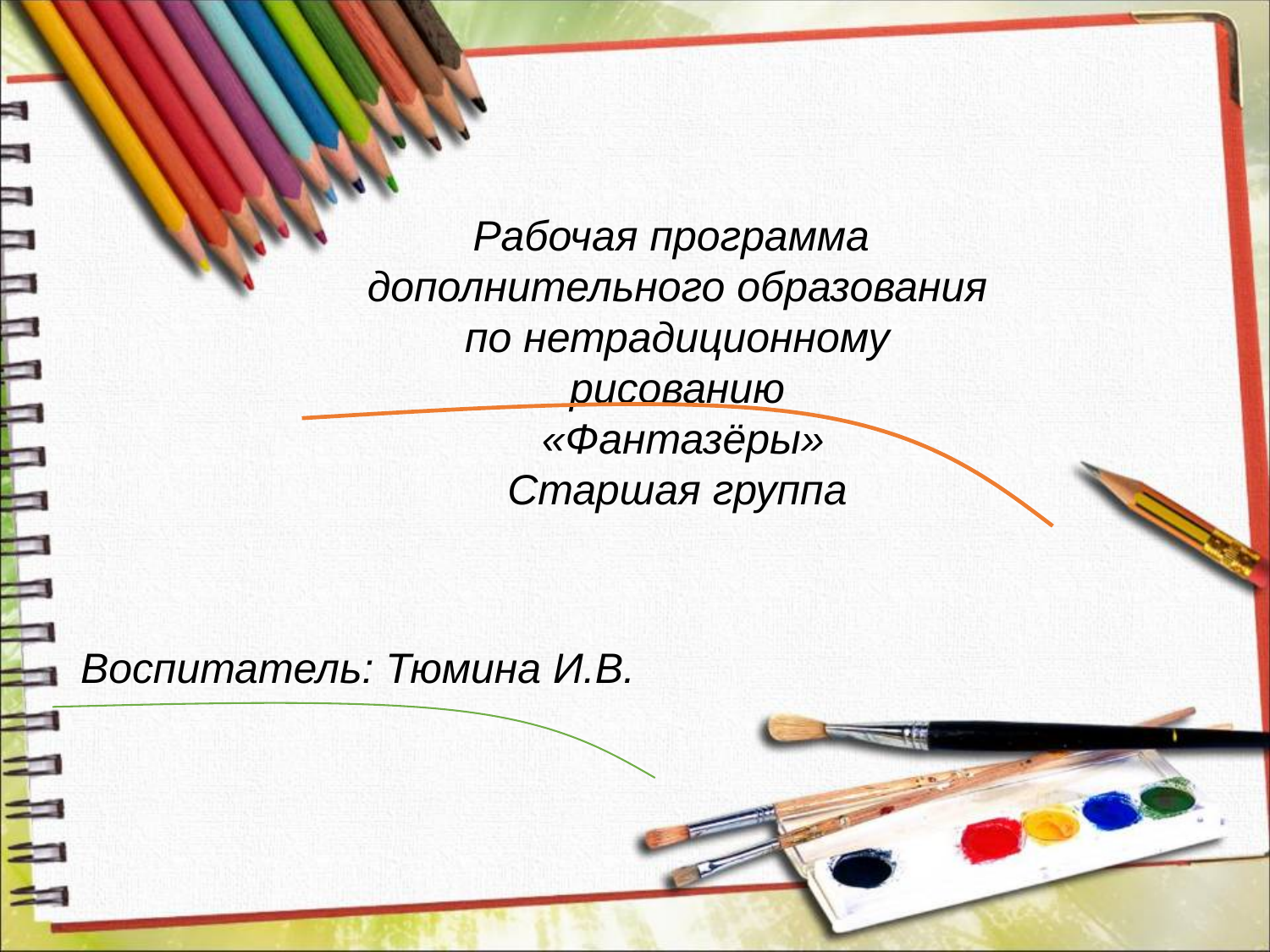

Рабочая программа
дополнительного образования по нетрадиционному рисованию
 «Фантазёры»
Старшая группа

Воспитатель: Тюмина И.В.